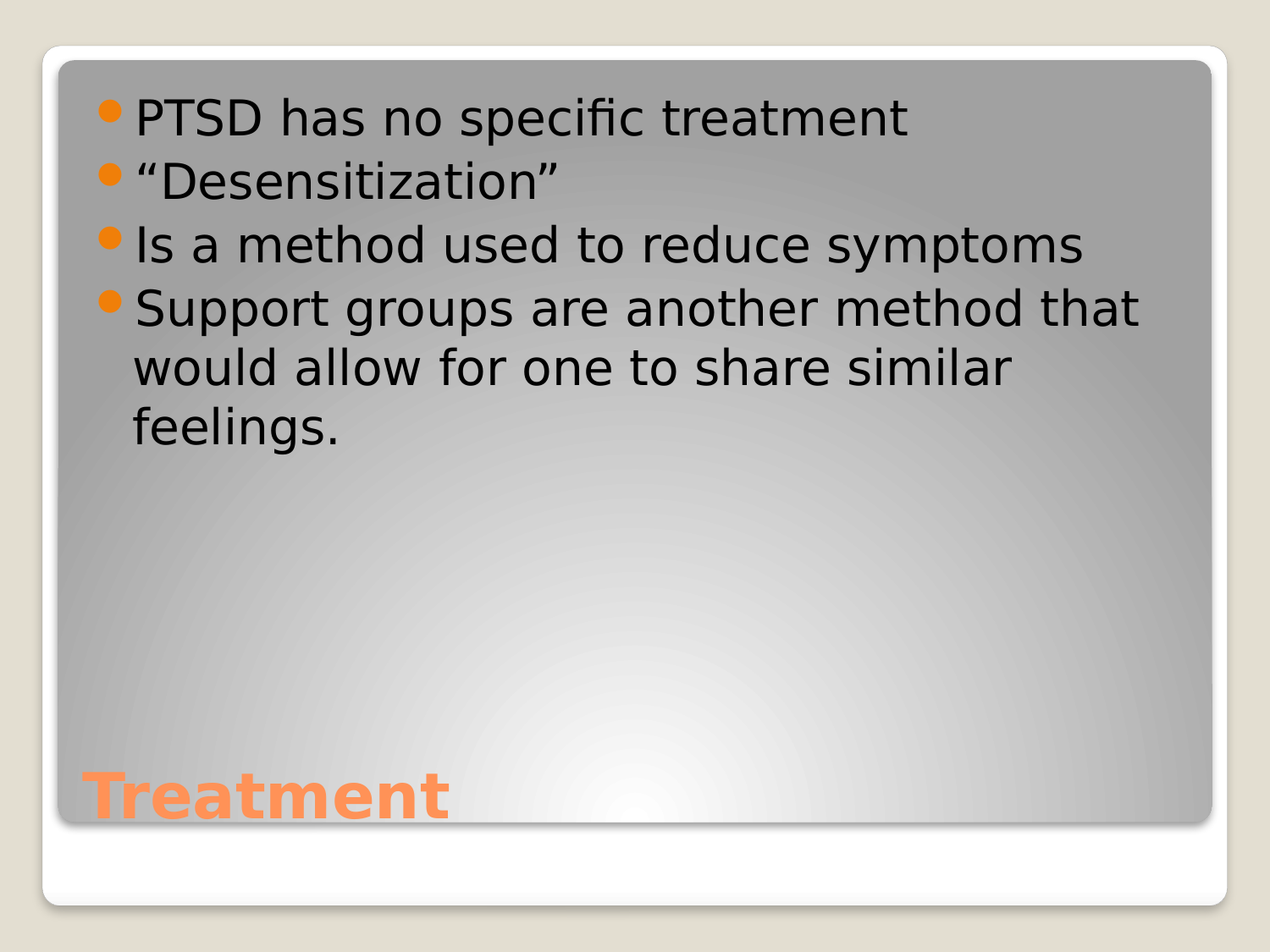

PTSD has no specific treatment
“Desensitization”
Is a method used to reduce symptoms
Support groups are another method that would allow for one to share similar feelings.
# Treatment